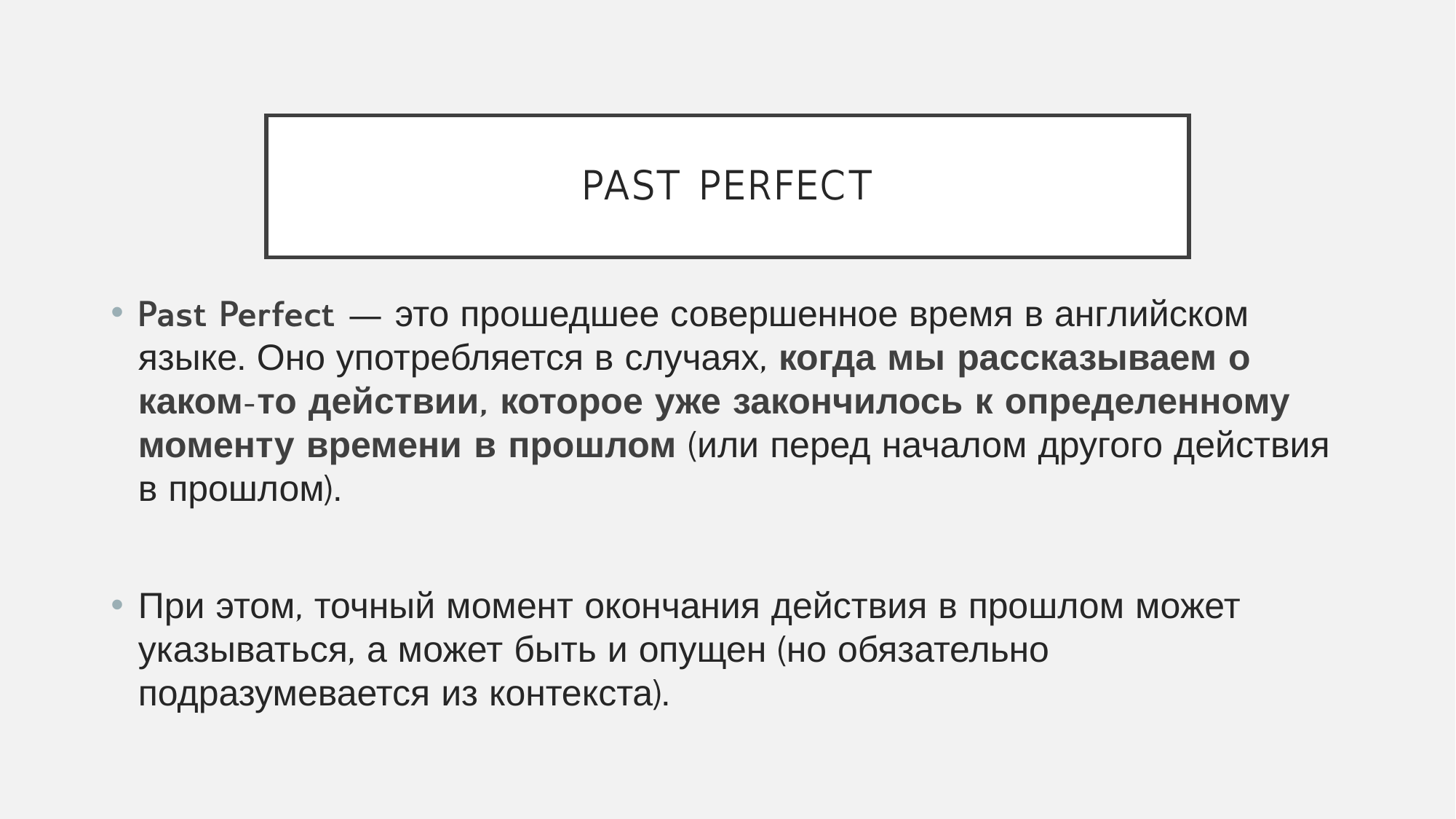

# Past perfect
Past Perfect — это прошедшее совершенное время в английском языке. Оно употребляется в случаях, когда мы рассказываем о каком-то действии, которое уже закончилось к определенному моменту времени в прошлом (или перед началом другого действия в прошлом).

При этом, точный момент окончания действия в прошлом может указываться, а может быть и опущен (но обязательно подразумевается из контекста).